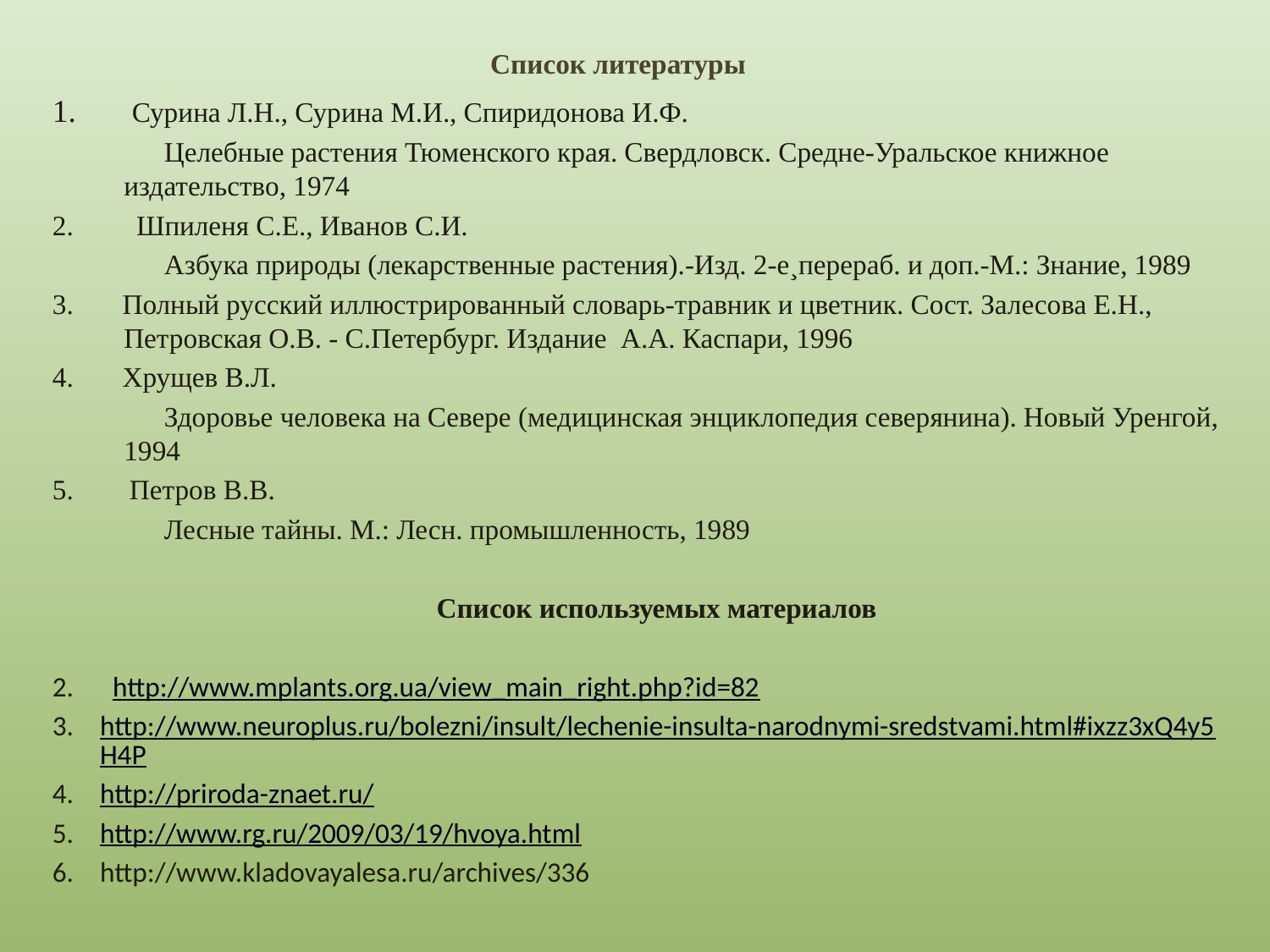

Сурина Л.Н., Сурина М.И., Спиридонова И.Ф.
                Целебные растения Тюменского края. Свердловск. Средне-Уральское книжное издательство, 1974
2.         Шпиленя С.Е., Иванов С.И.
                Азбука природы (лекарственные растения).-Изд. 2-е¸перераб. и доп.-М.: Знание, 1989
3.       Полный русский иллюстрированный словарь-травник и цветник. Сост. Залесова Е.Н., Петровская О.В. - С.Петербург. Издание  А.А. Каспари, 1996
4.       Хрущев В.Л.
                Здоровье человека на Севере (медицинская энциклопедия северянина). Новый Уренгой, 1994
5.        Петров В.В.
                Лесные тайны. М.: Лесн. промышленность, 1989

                                                       Список используемых материалов

  http://www.mplants.org.ua/view_main_right.php?id=82
http://www.neuroplus.ru/bolezni/insult/lechenie-insulta-narodnymi-sredstvami.html#ixzz3xQ4y5H4P
http://priroda-znaet.ru/
http://www.rg.ru/2009/03/19/hvoya.html
http://www.kladovayalesa.ru/archives/336

Список литературы